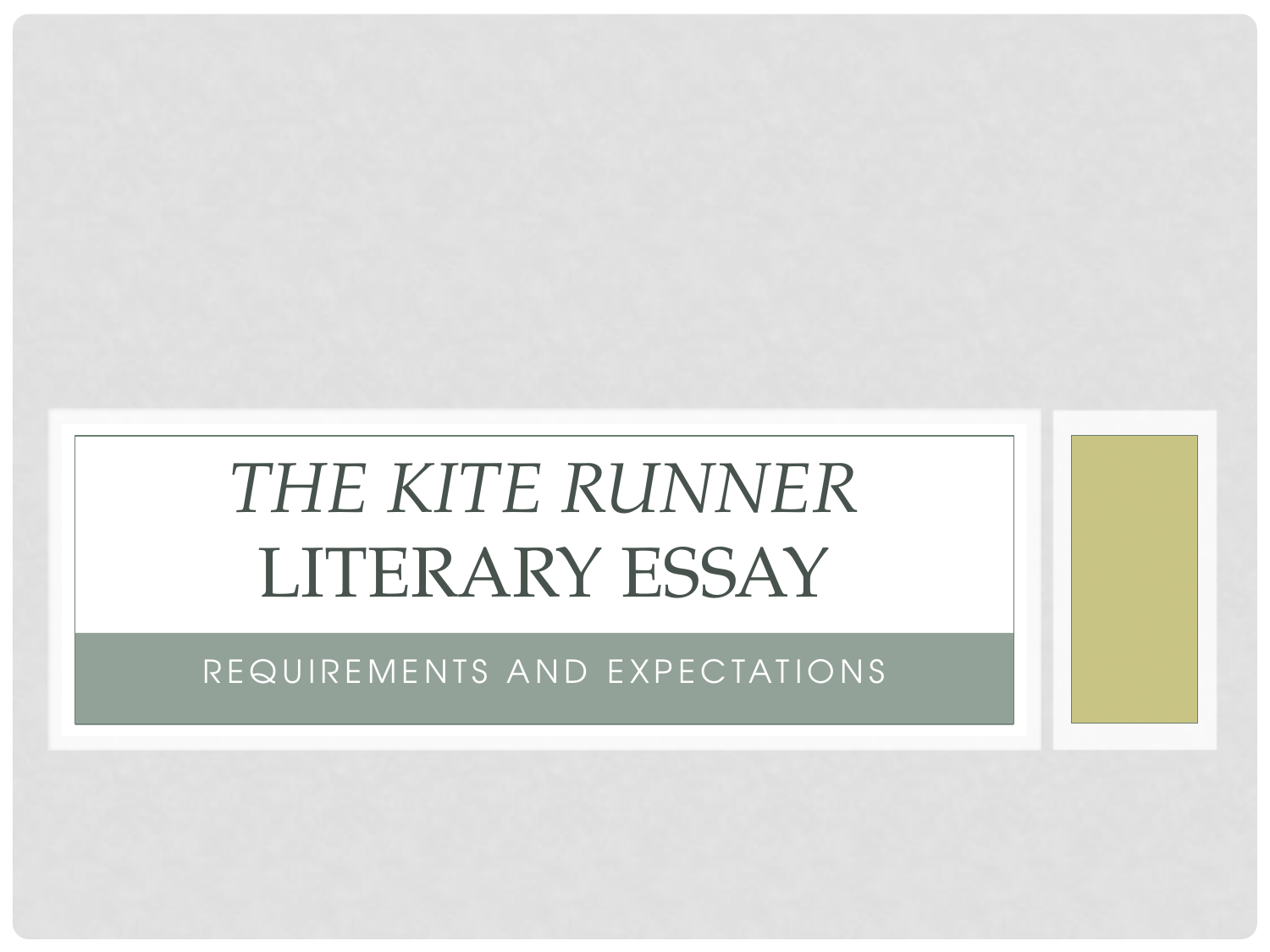

# The Kite Runner Literary Essay
Requirements and Expectations